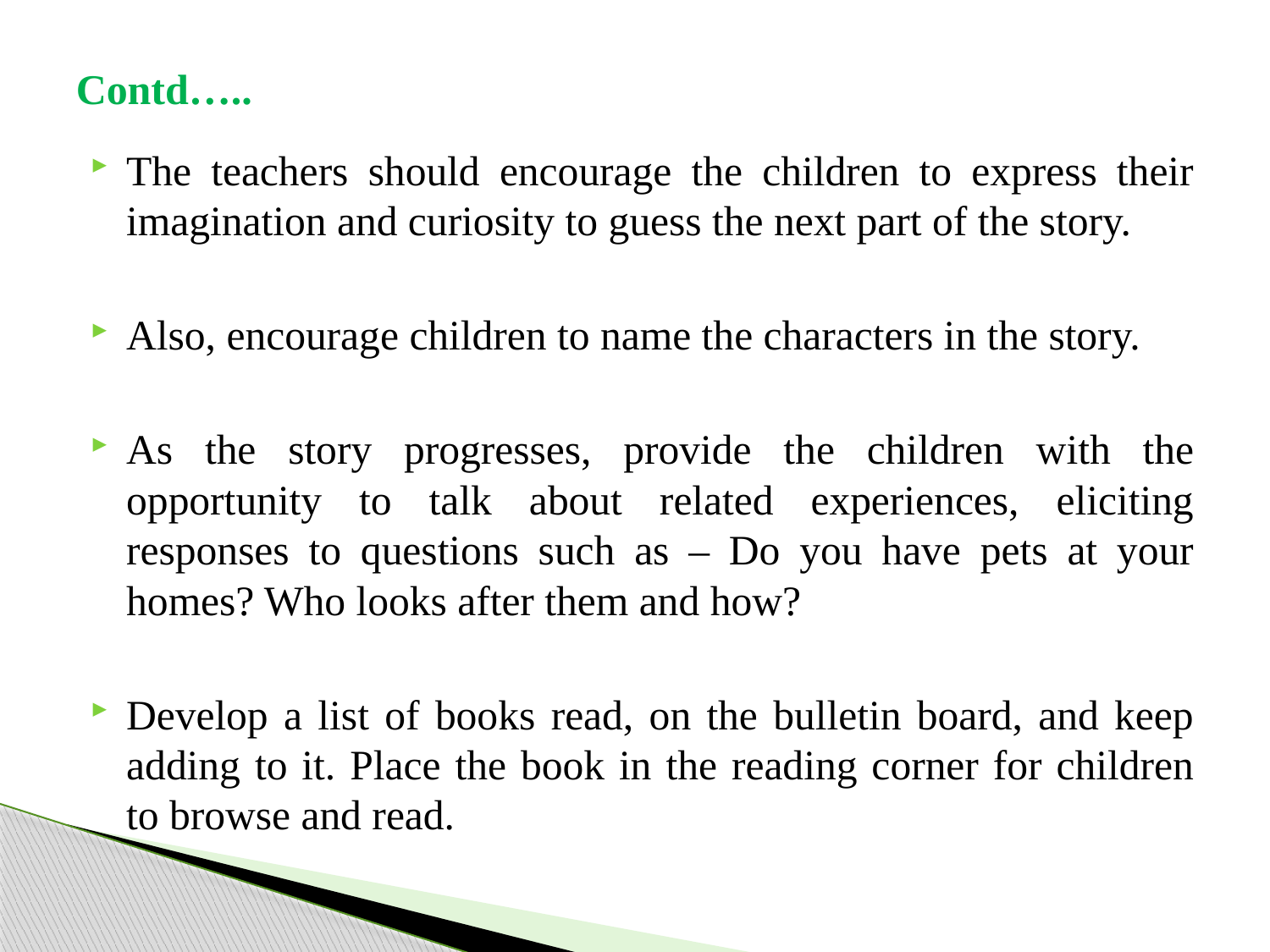

# Contd…..
The teachers should encourage the children to express their imagination and curiosity to guess the next part of the story.

Also, encourage children to name the characters in the story.

As the story progresses, provide the children with the opportunity to talk about related experiences, eliciting responses to questions such as – Do you have pets at your homes? Who looks after them and how?

Develop a list of books read, on the bulletin board, and keep adding to it. Place the book in the reading corner for children to browse and read.